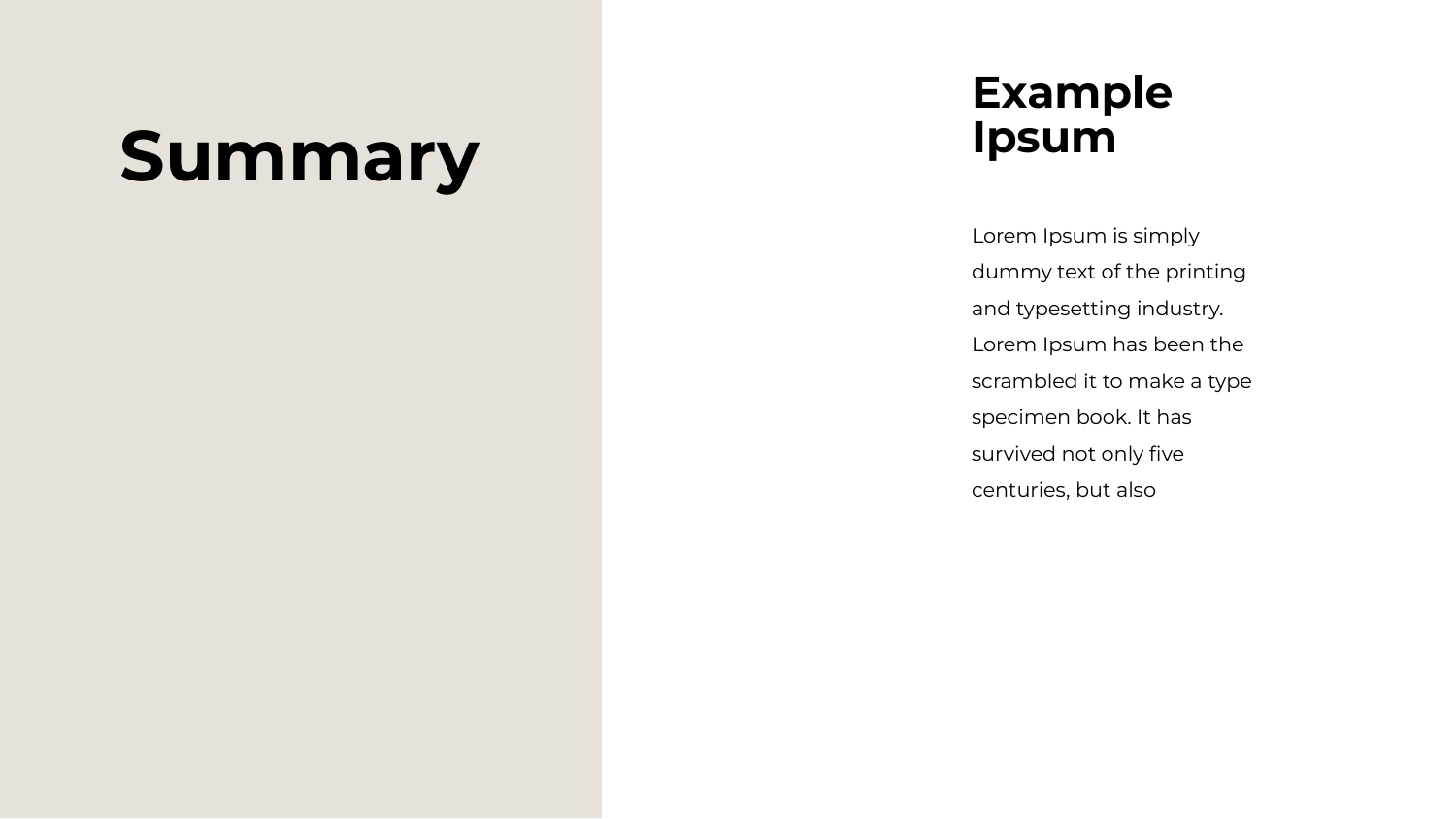

Example
Ipsum
Summary
Lorem Ipsum is simply dummy text of the printing and typesetting industry. Lorem Ipsum has been the scrambled it to make a type specimen book. It has survived not only five centuries, but also